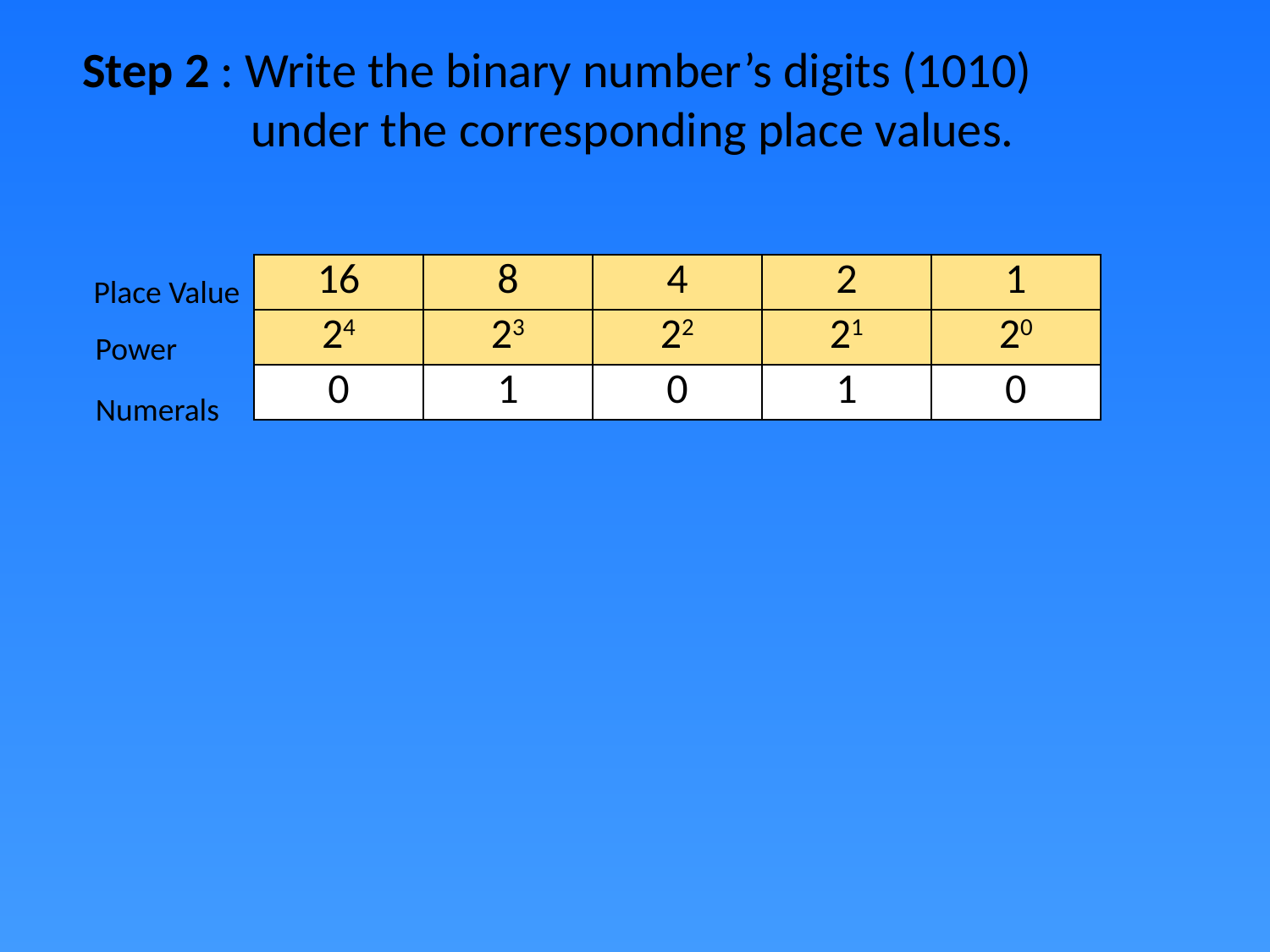

Step 2 : Write the binary number’s digits (1010)
               under the corresponding place values.
| 16 | 8 | 4 | 2 | 1 |
| --- | --- | --- | --- | --- |
| 24 | 23 | 22 | 21 | 20 |
| 0 | 1 | 0 | 1 | 0 |
Place Value
Power
Numerals